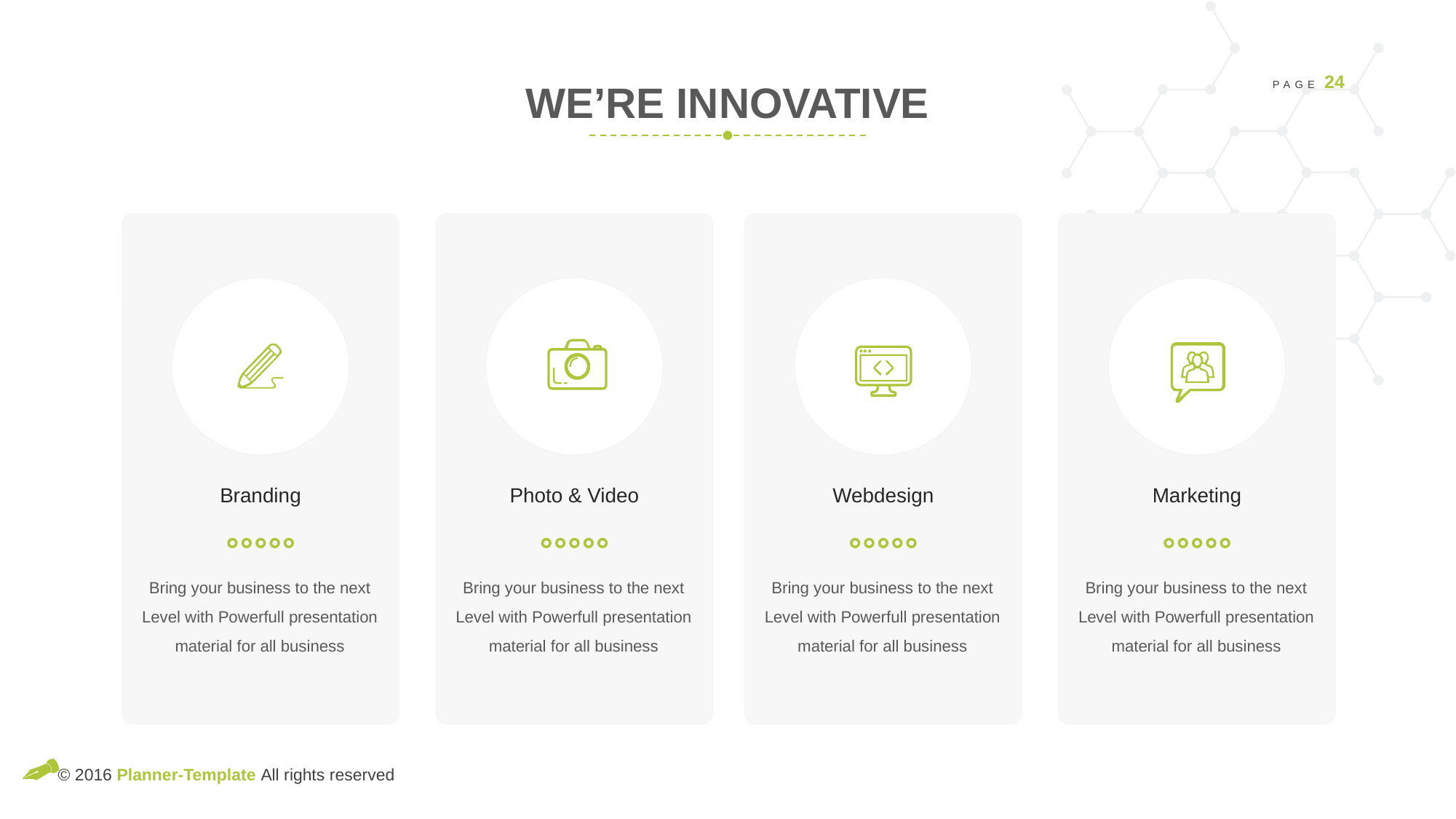

WE’RE INNOVATIVE

Branding
Photo & Video
Webdesign
Marketing

Bring your business to the next Level with Powerfull presentation material for all business
Bring your business to the next Level with Powerfull presentation material for all business
Bring your business to the next Level with Powerfull presentation material for all business
Bring your business to the next Level with Powerfull presentation material for all business